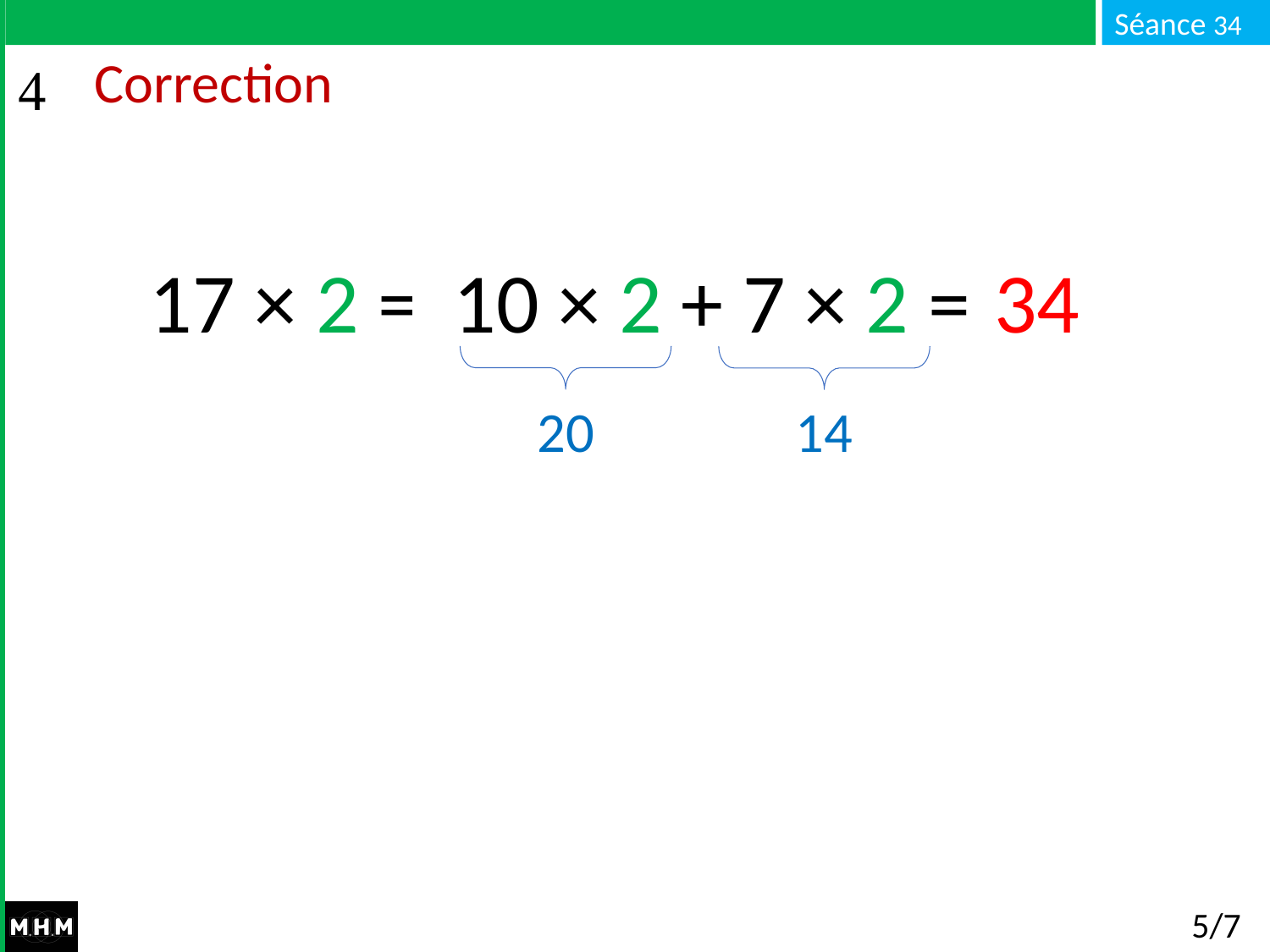

# Correction
10 × 2 + 7 × 2 = …
34
17 × 2 = …

20

14
5/7